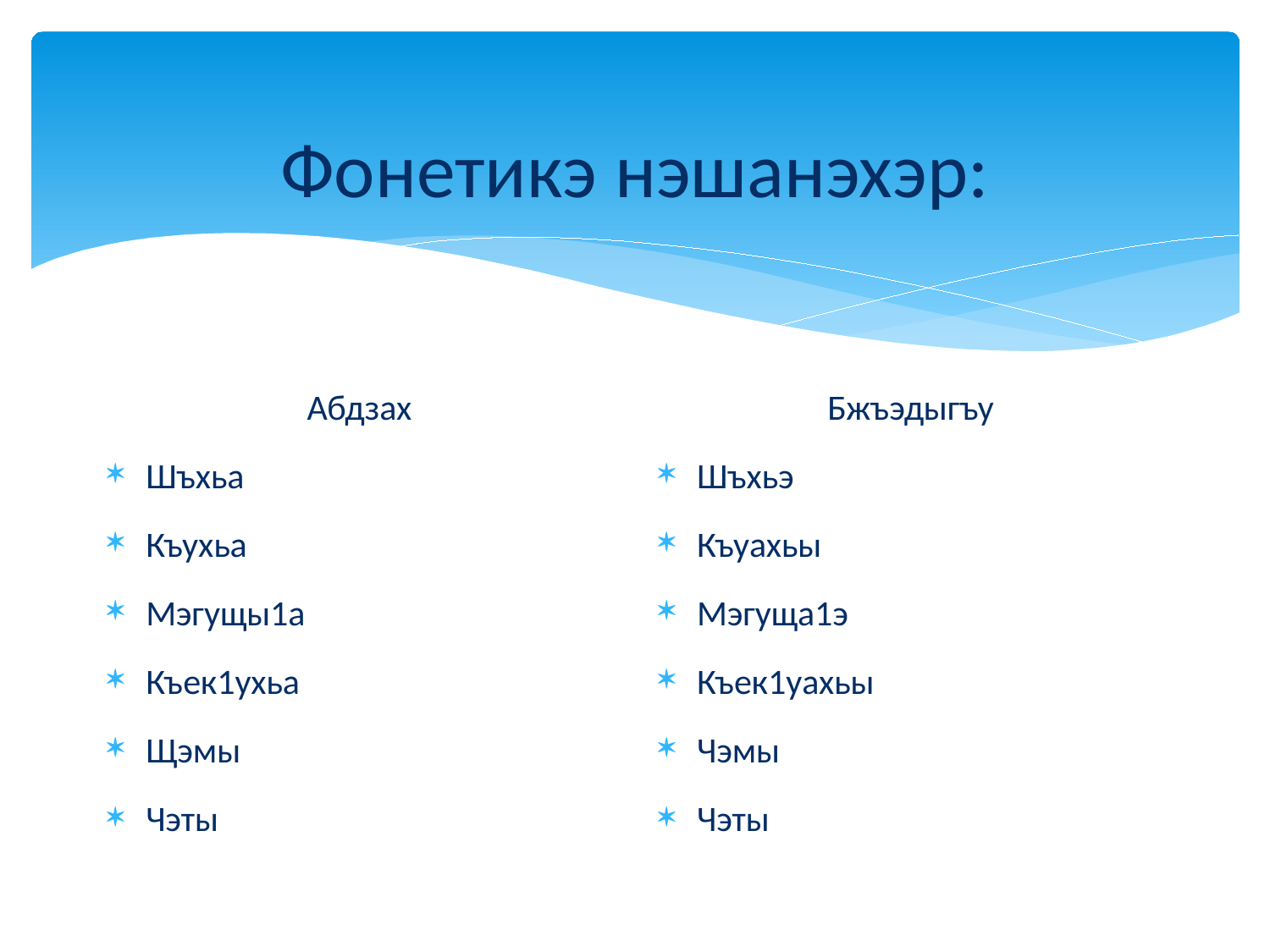

# Фонетикэ нэшанэхэр:
Абдзах
Шъхьа
Къухьа
Мэгущы1а
Къек1ухьа
Щэмы
Чэты

Бжъэдыгъу
Шъхьэ
Къуахьы
Мэгуща1э
Къек1уахьы
Чэмы
Чэты